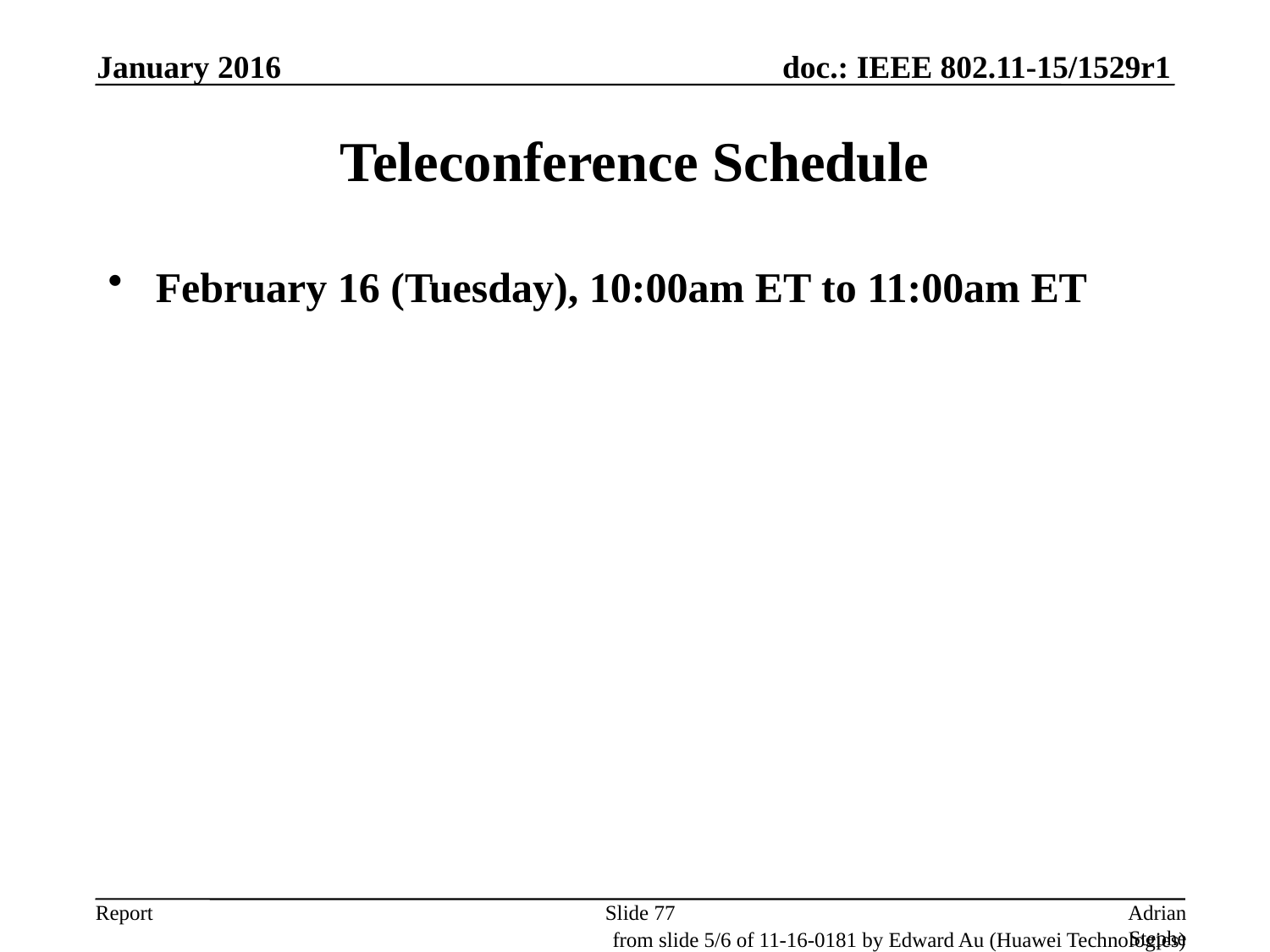

January 2016
Teleconference Schedule
February 16 (Tuesday), 10:00am ET to 11:00am ET

Slide 77
Adrian Stephens, Intel Corporation
from slide 5/6 of 11-16-0181 by Edward Au (Huawei Technologies)